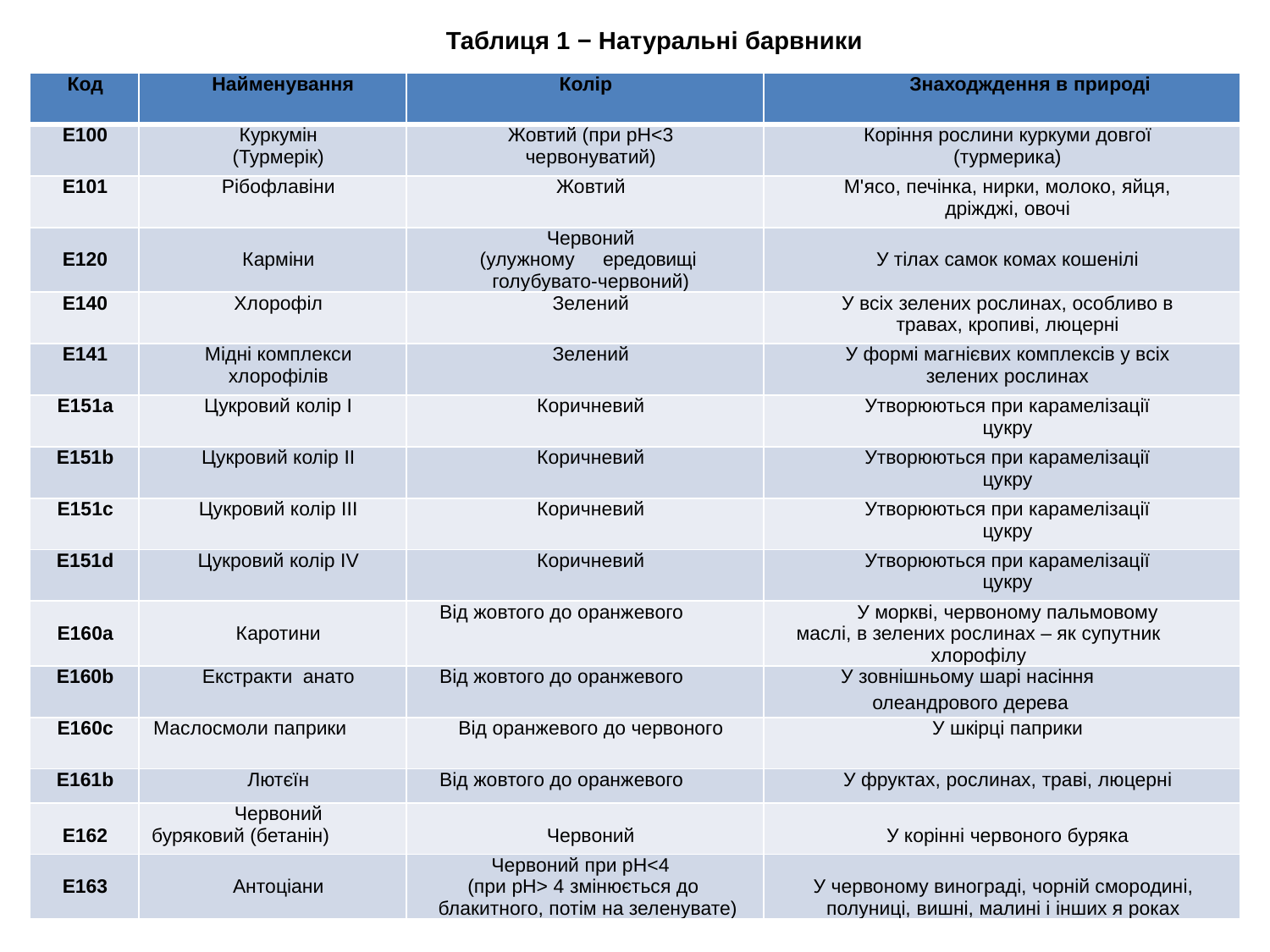

# Таблиця 1 − Натуральні барвники
| Код | Найменування | Колір | Знаходждення в природі |
| --- | --- | --- | --- |
| Е100 | Куркумін (Турмерік) | Жовтий (при рН<3 червонуватий) | Коріння рослини куркуми довгої (турмерика) |
| Е101 | Рібофлавіни | Жовтий | М'ясо, печінка, нирки, молоко, яйця, дріжджі, овочі |
| Е120 | Карміни | Червоний (улужному ередовищі голубувато-червоний) | У тілах самок комах кошенілі |
| Е140 | Хлорофіл | Зелений | У всіх зелених рослинах, особливо в травах, кропиві, люцерні |
| Е141 | Мідні комплекси хлорофілів | Зелений | У формі магнієвих комплексів у всіх зелених рослинах |
| Е151а | Цукровий колір I | Коричневий | Утворюються при карамелізації цукру |
| Е151b | Цукровий колір II | Коричневий | Утворюються при карамелізації цукру |
| E151c | Цукровий колір III | Коричневий | Утворюються при карамелізації цукру |
| E151d | Цукровий колір IV | Коричневий | Утворюються при карамелізації цукру |
| E160a | Каротини | Від жовтого до оранжевого | У моркві, червоному пальмовому маслі, в зелених рослинах – як супутник хлорофілу |
| E160b | Екстракти анато | Від жовтого до оранжевого | У зовнішньому шарі насіння олеандрового дерева |
| E160c | Маслосмоли паприки | Від оранжевого до червоного | У шкірці паприки |
| E161b | Лютєїн | Від жовтого до оранжевого | У фруктах, рослинах, траві, люцерні |
| E162 | Червоний буряковий (бетанін) | Червоний | У корінні червоного буряка |
| E163 | Антоціани | Червоний при рН<4 (при рН> 4 змінюється до блакитного, потім на зеленувате) | У червоному винограді, чорній смородині, полуниці, вишні, малині і інших я роках |